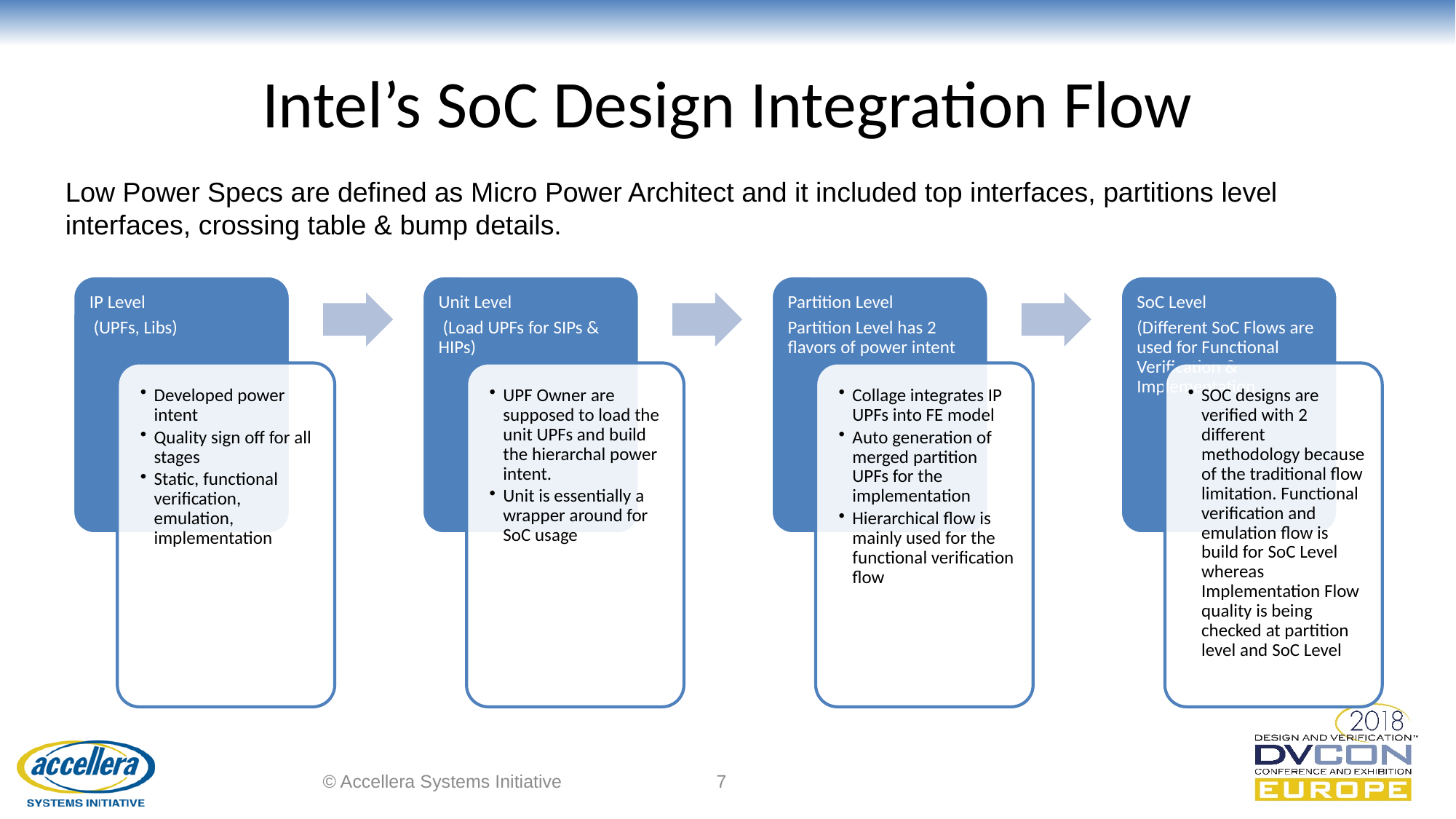

# Intel’s SoC Design Integration Flow
Low Power Specs are defined as Micro Power Architect and it included top interfaces, partitions level interfaces, crossing table & bump details.
IP Level
 (UPFs, Libs)
Developed power intent
Quality sign off for all stages
Static, functional verification, emulation, implementation

Unit Level
 (Load UPFs for SIPs & HIPs)
UPF Owner are supposed to load the unit UPFs and build the hierarchal power intent.
Unit is essentially a wrapper around for SoC usage

Partition Level
Partition Level has 2 flavors of power intent
Collage integrates IP UPFs into FE model
Auto generation of merged partition UPFs for the implementation
Hierarchical flow is mainly used for the functional verification flow

SoC Level
(Different SoC Flows are used for Functional Verification & Implementation

SOC designs are verified with 2 different methodology because of the traditional flow limitation. Functional verification and emulation flow is build for SoC Level whereas Implementation Flow quality is being checked at partition level and SoC Level
© Accellera Systems Initiative
7